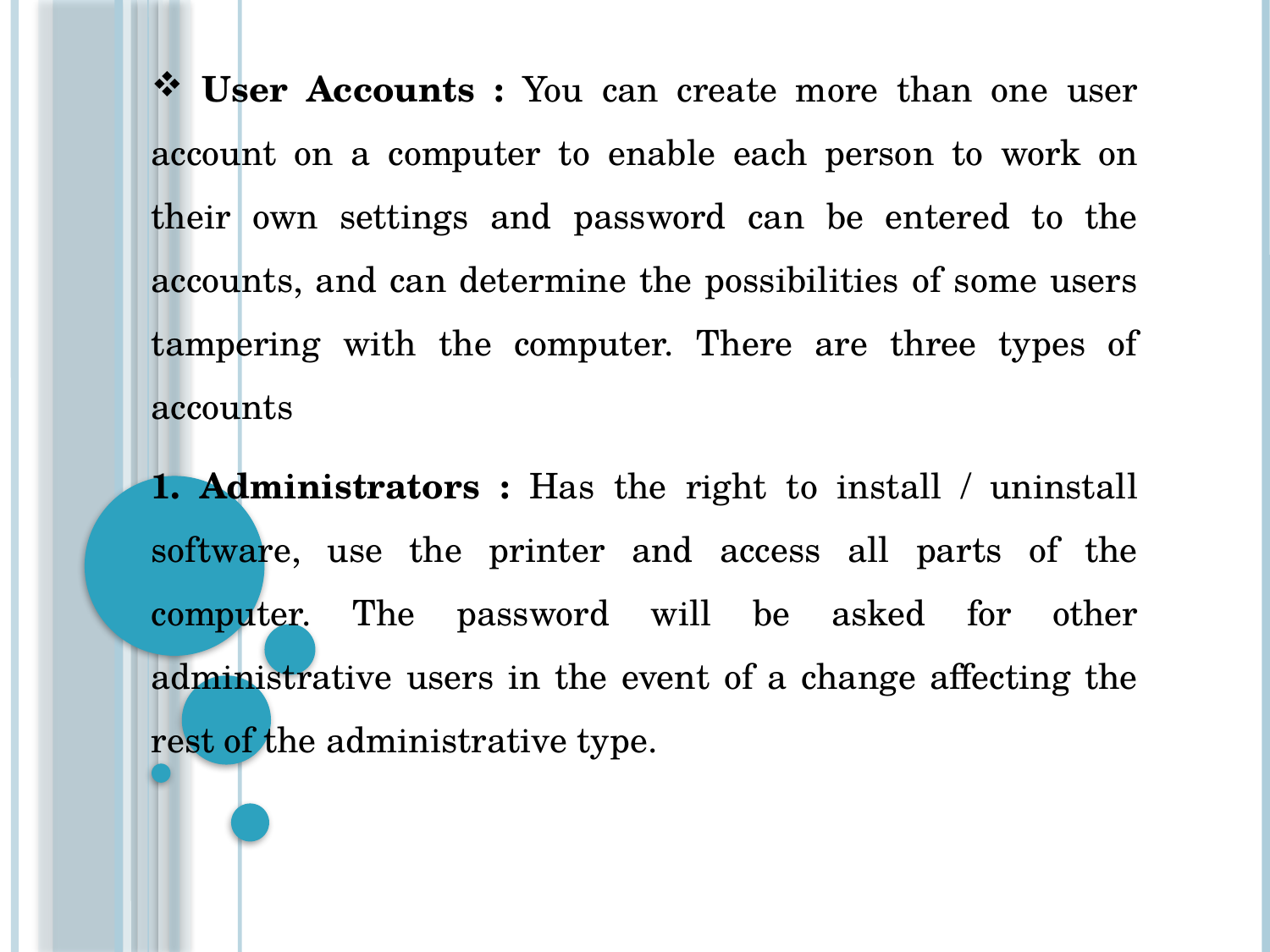

User Accounts : You can create more than one user account on a computer to enable each person to work on their own settings and password can be entered to the accounts, and can determine the possibilities of some users tampering with the computer. There are three types of accounts
1. Administrators : Has the right to install / uninstall software, use the printer and access all parts of the computer. The password will be asked for other administrative users in the event of a change affecting the rest of the administrative type.